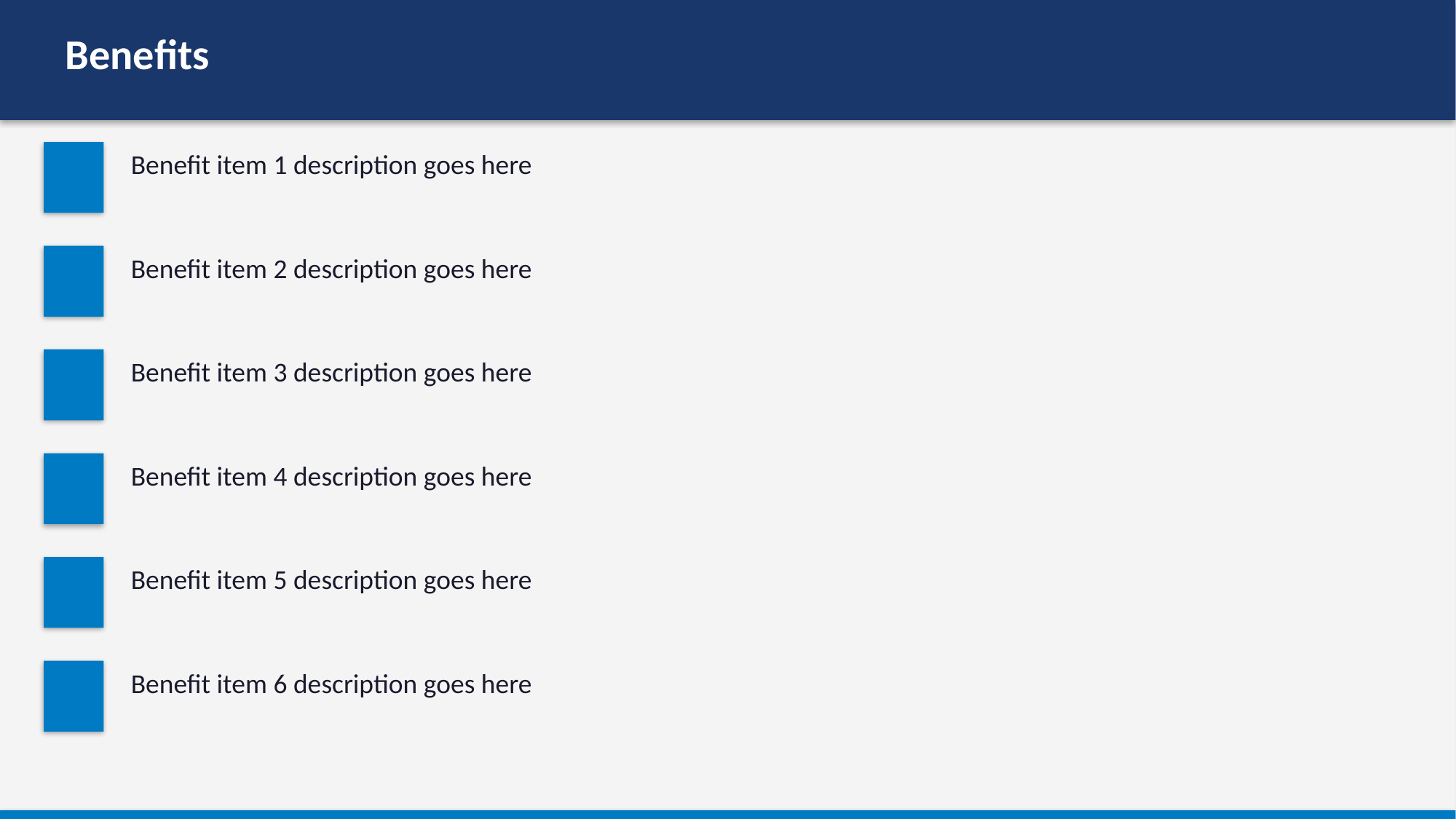

Benefits

Benefit item 1 description goes here

Benefit item 2 description goes here

Benefit item 3 description goes here

Benefit item 4 description goes here

Benefit item 5 description goes here

Benefit item 6 description goes here